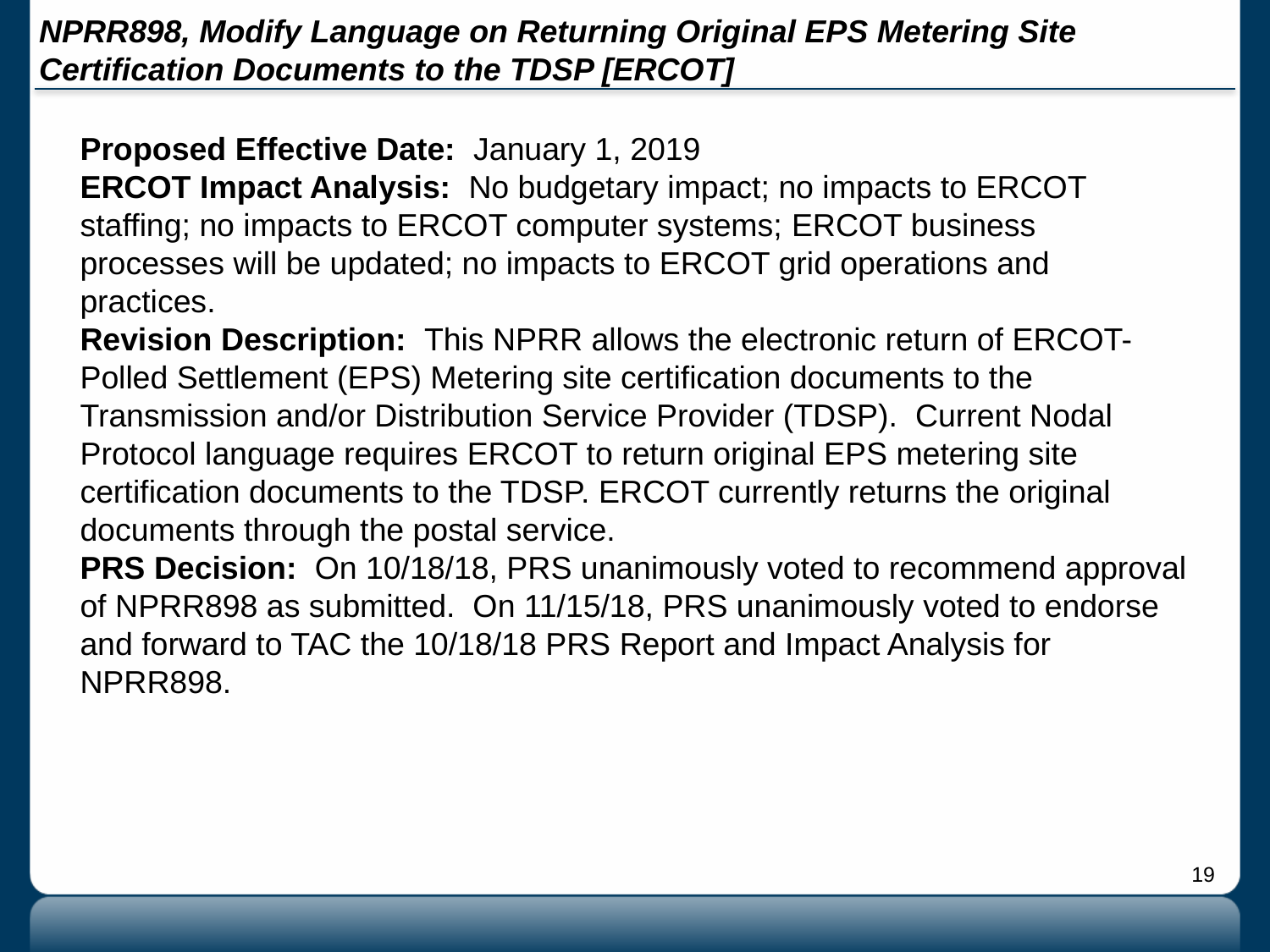

# NPRR898, Modify Language on Returning Original EPS Metering Site Certification Documents to the TDSP [ERCOT]
Proposed Effective Date:  January 1, 2019
ERCOT Impact Analysis:  No budgetary impact; no impacts to ERCOT staffing; no impacts to ERCOT computer systems; ERCOT business processes will be updated; no impacts to ERCOT grid operations and practices.
Revision Description:  This NPRR allows the electronic return of ERCOT-Polled Settlement (EPS) Metering site certification documents to the Transmission and/or Distribution Service Provider (TDSP).  Current Nodal Protocol language requires ERCOT to return original EPS metering site certification documents to the TDSP. ERCOT currently returns the original documents through the postal service.
PRS Decision:  On 10/18/18, PRS unanimously voted to recommend approval of NPRR898 as submitted.  On 11/15/18, PRS unanimously voted to endorse and forward to TAC the 10/18/18 PRS Report and Impact Analysis for NPRR898.